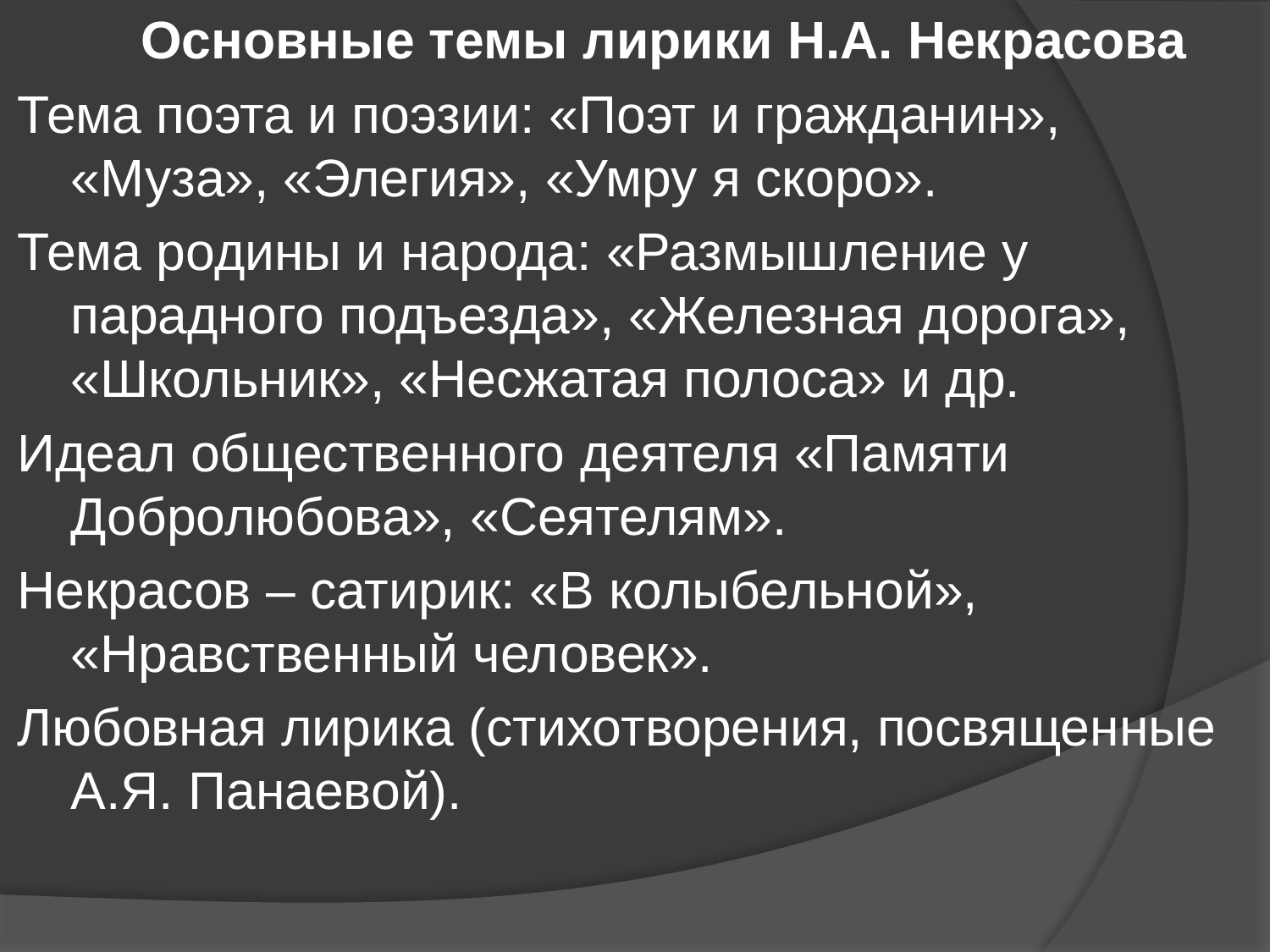

Основные темы лирики Н.А. Некрасова
Тема поэта и поэзии: «Поэт и гражданин», «Муза», «Элегия», «Умру я скоро».
Тема родины и народа: «Размышление у парадного подъезда», «Железная дорога», «Школьник», «Несжатая полоса» и др.
Идеал общественного деятеля «Памяти Добролюбова», «Сеятелям».
Некрасов – сатирик: «В колыбельной», «Нравственный человек».
Любовная лирика (стихотворения, посвященные А.Я. Панаевой).